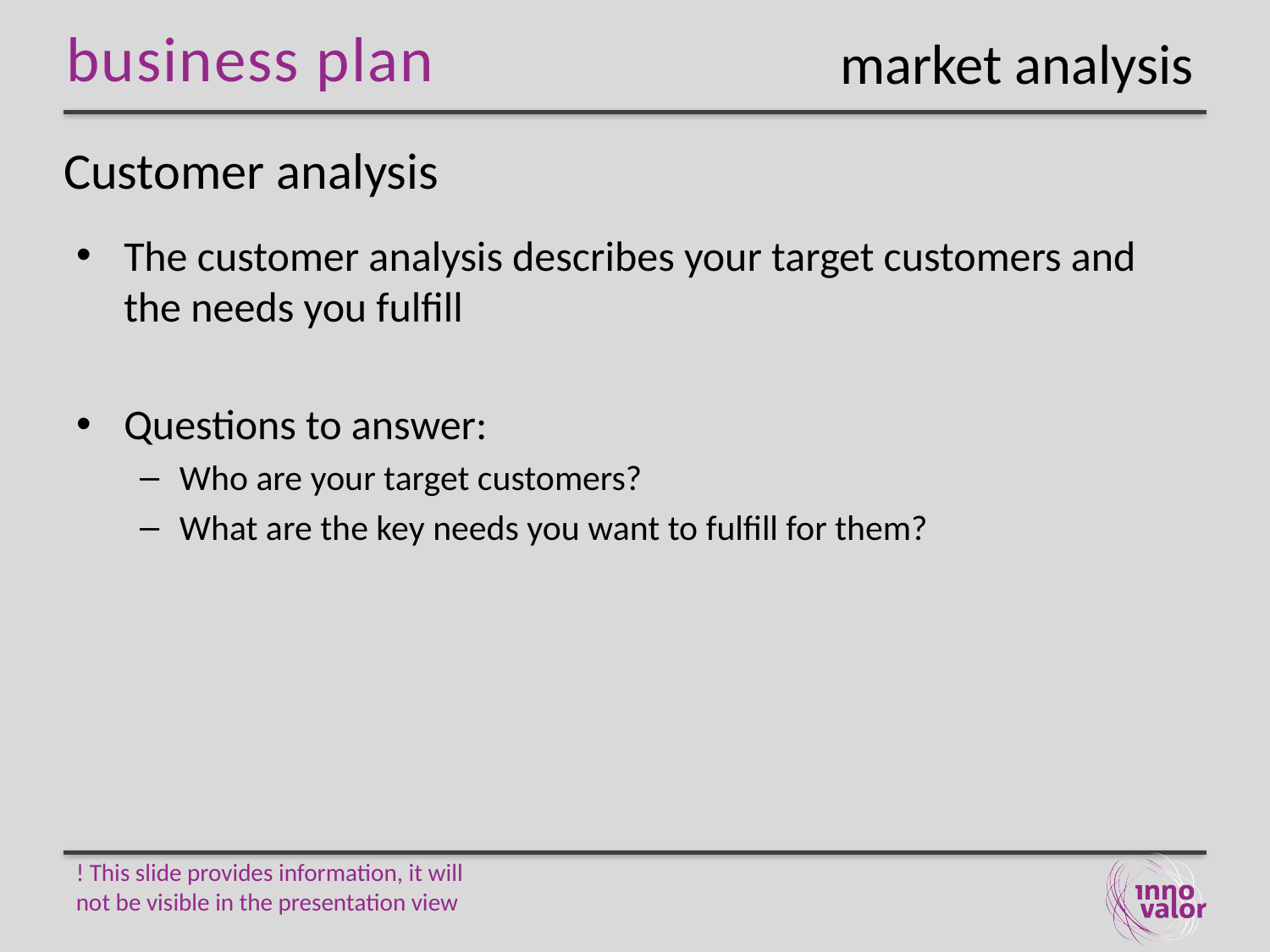

market analysis
# Customer analysis
The customer analysis describes your target customers and the needs you fulfill

Questions to answer:
Who are your target customers?
What are the key needs you want to fulfill for them?

! This slide provides information, it will not be visible in the presentation view